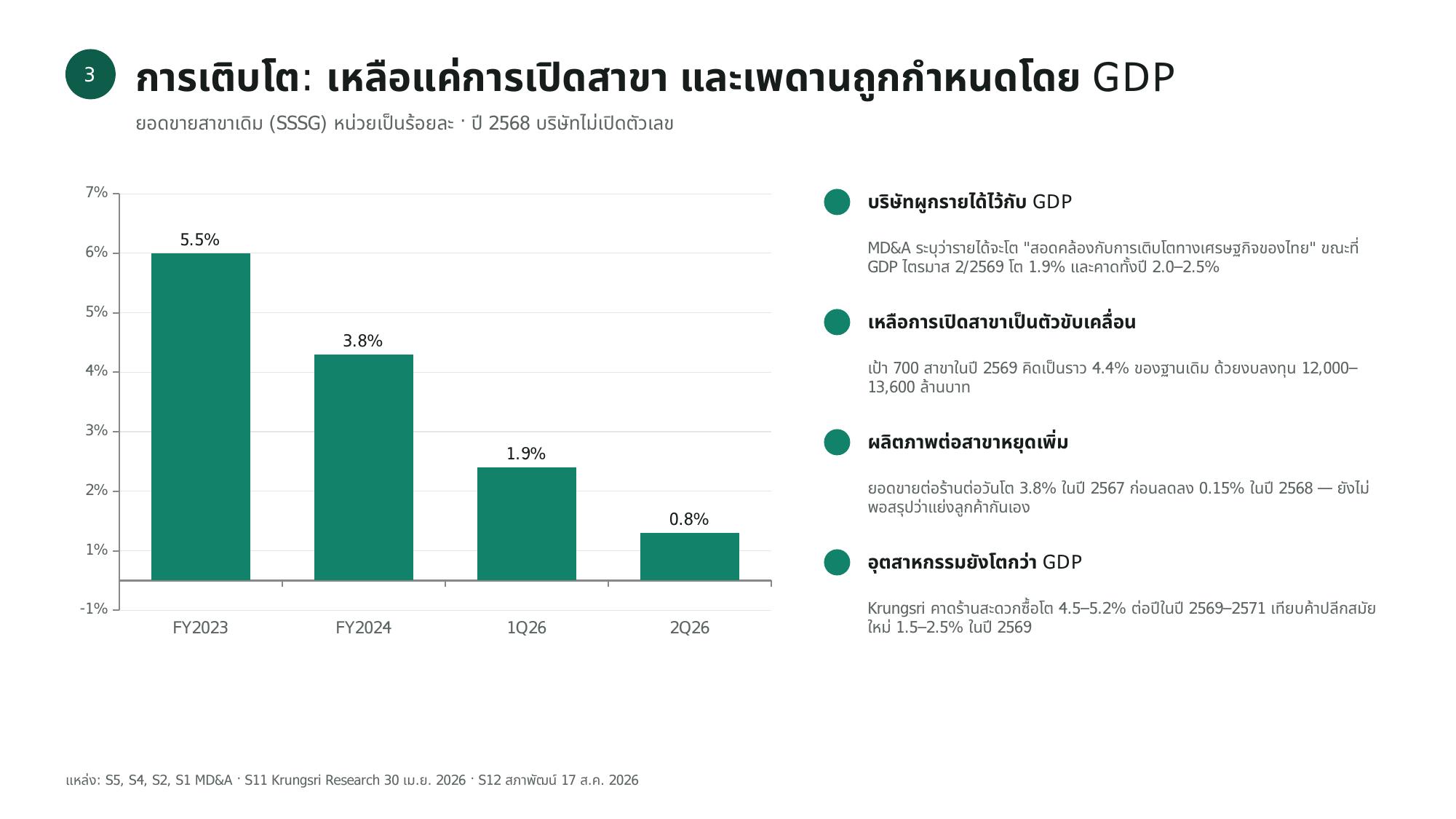

การเติบโต: เหลือแค่การเปิดสาขา และเพดานถูกกำหนดโดย GDP

3
ยอดขายสาขาเดิม (SSSG) หน่วยเป็นร้อยละ · ปี 2568 บริษัทไม่เปิดตัวเลข

### Chart

| Category | SSSG |
|---|---|
| FY2023 | 5.5 |
| FY2024 | 3.8 |
| 1Q26 | 1.9 |
| 2Q26 | 0.8 |
บริษัทผูกรายได้ไว้กับ GDP

MD&A ระบุว่ารายได้จะโต "สอดคล้องกับการเติบโตทางเศรษฐกิจของไทย" ขณะที่ GDP ไตรมาส 2/2569 โต 1.9% และคาดทั้งปี 2.0–2.5%
เหลือการเปิดสาขาเป็นตัวขับเคลื่อน

เป้า 700 สาขาในปี 2569 คิดเป็นราว 4.4% ของฐานเดิม ด้วยงบลงทุน 12,000–13,600 ล้านบาท
ผลิตภาพต่อสาขาหยุดเพิ่ม

ยอดขายต่อร้านต่อวันโต 3.8% ในปี 2567 ก่อนลดลง 0.15% ในปี 2568 — ยังไม่พอสรุปว่าแย่งลูกค้ากันเอง
อุตสาหกรรมยังโตกว่า GDP

Krungsri คาดร้านสะดวกซื้อโต 4.5–5.2% ต่อปีในปี 2569–2571 เทียบค้าปลีกสมัยใหม่ 1.5–2.5% ในปี 2569
แหล่ง: S5, S4, S2, S1 MD&A · S11 Krungsri Research 30 เม.ย. 2026 · S12 สภาพัฒน์ 17 ส.ค. 2026